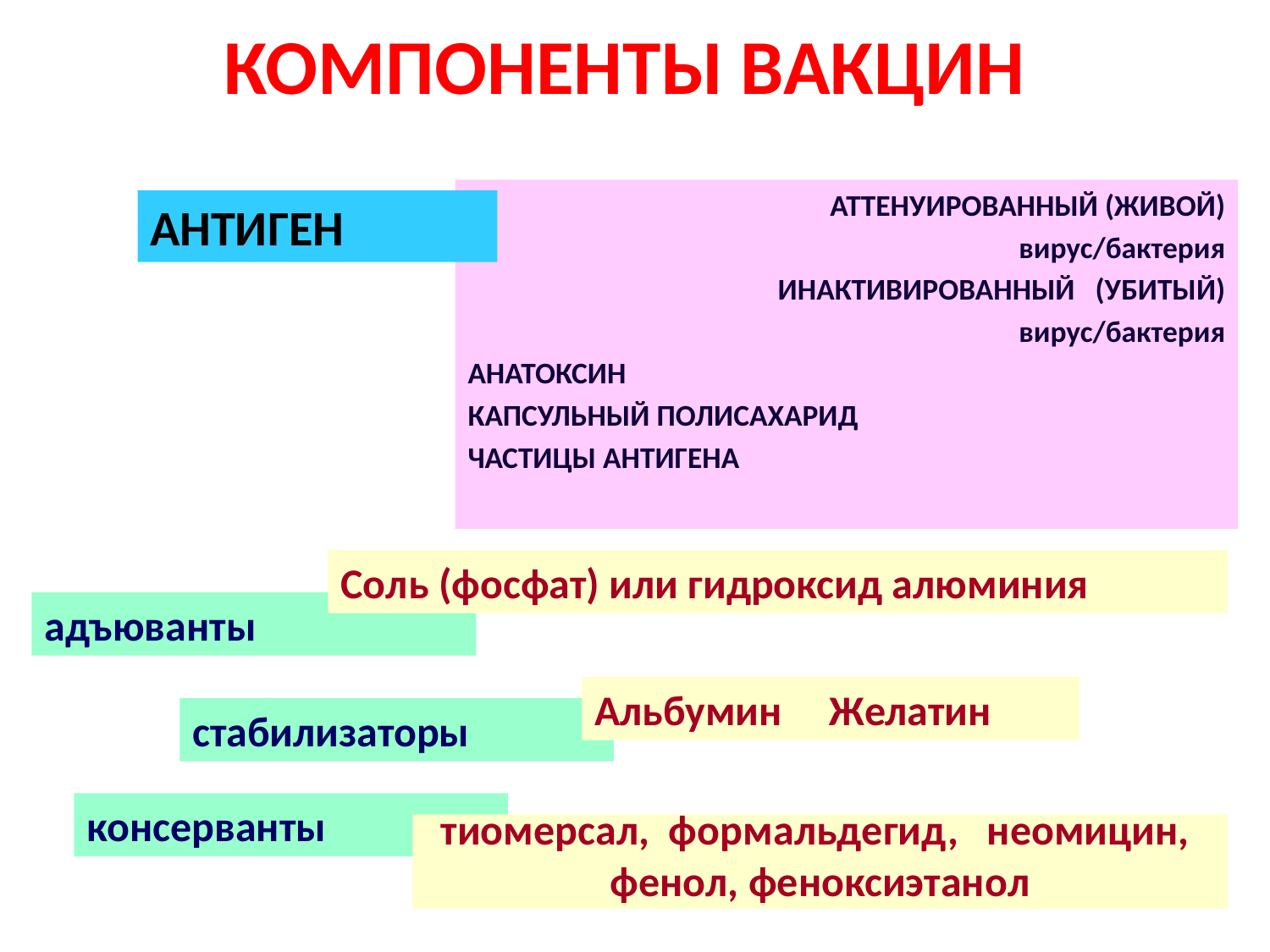

# КОМПОНЕНТЫ ВАКЦИН
АТТЕНУИРОВАННЫЙ (ЖИВОЙ)
                                           вирус/бактерия
ИНАКТИВИРОВАННЫЙ   (УБИТЫЙ)
                                           вирус/бактерия
АНАТОКСИН
КАПСУЛЬНЫЙ ПОЛИСАХАРИД
ЧАСТИЦЫ АНТИГЕНА
АНТИГЕН
Соль (фосфат) или гидроксид алюминия
адъюванты
Альбумин     Желатин

стабилизаторы

консерванты
тиомерсал,  формальдегид,   неомицин,
фенол, феноксиэтанол